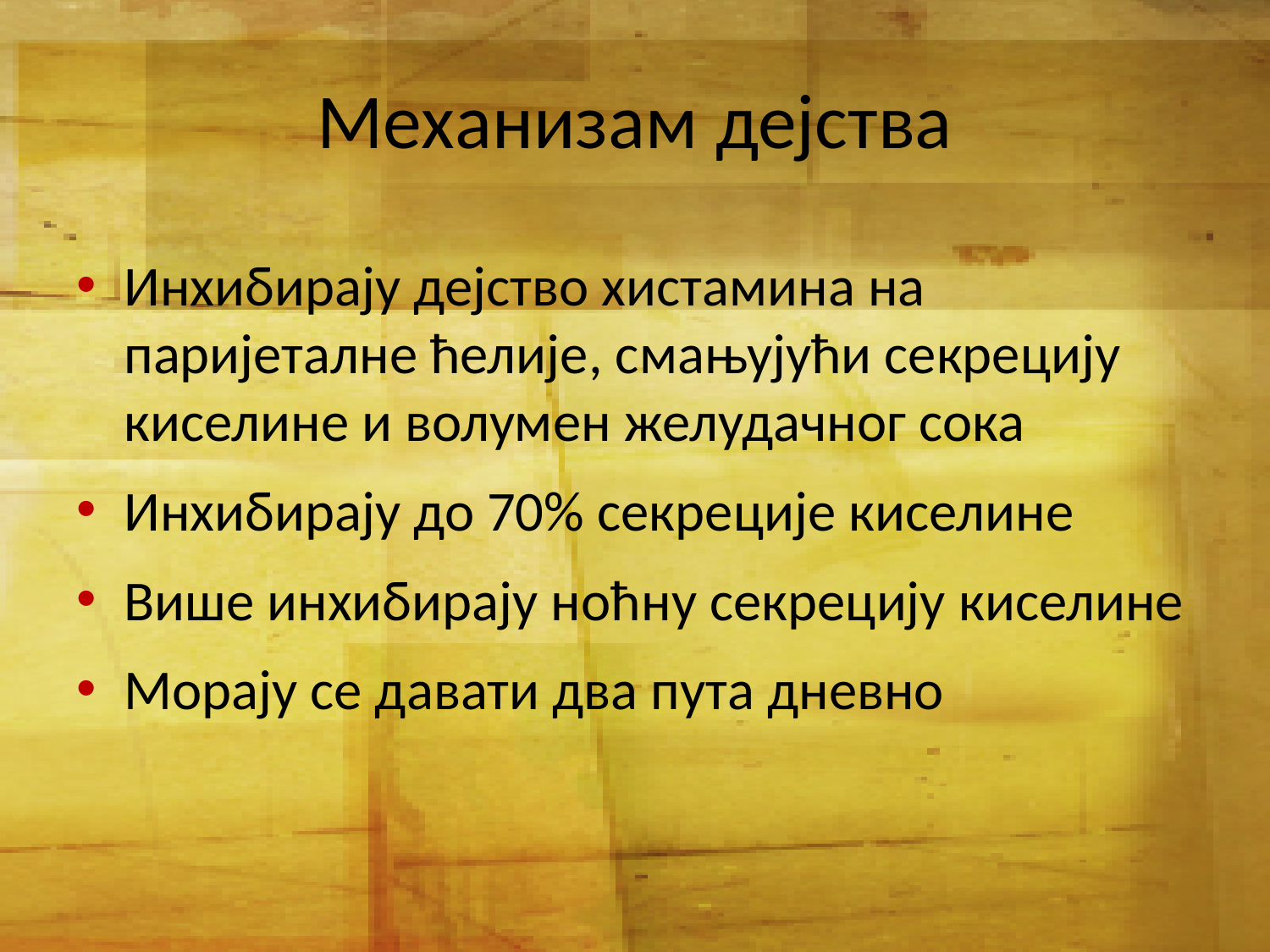

# Механизам дејства
Инхибирају дејство хистамина на паријеталне ћелије, смањујући секрецију киселине и волумен желудачног сока
Инхибирају до 70% секреције киселине
Више инхибирају ноћну секрецију киселине
Морају се давати два пута дневно